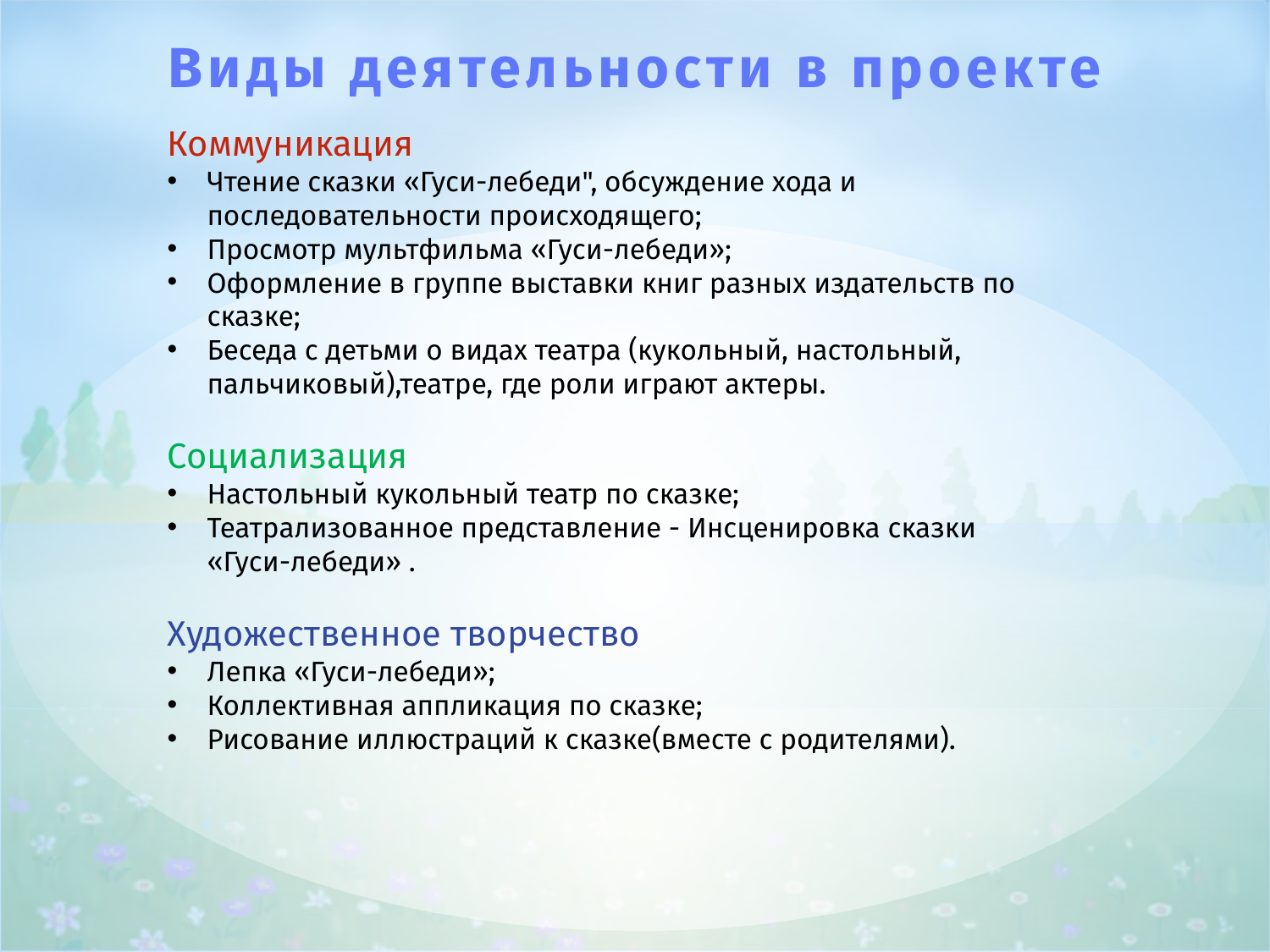

Виды деятельности в проекте

Коммуникация
Чтение сказки «Гуси-лебеди", обсуждение хода и последовательности происходящего;
Просмотр мультфильма «Гуси-лебеди»;
Оформление в группе выставки книг разных издательств по сказке;
Беседа с детьми о видах театра (кукольный, настольный, пальчиковый),театре, где роли играют актеры.

Социализация
Настольный кукольный театр по сказке;
Театрализованное представление - Инсценировка сказки «Гуси-лебеди» .

Художественное творчество
Лепка «Гуси-лебеди»;
Коллективная аппликация по сказке;
Рисование иллюстраций к сказке(вместе с родителями).